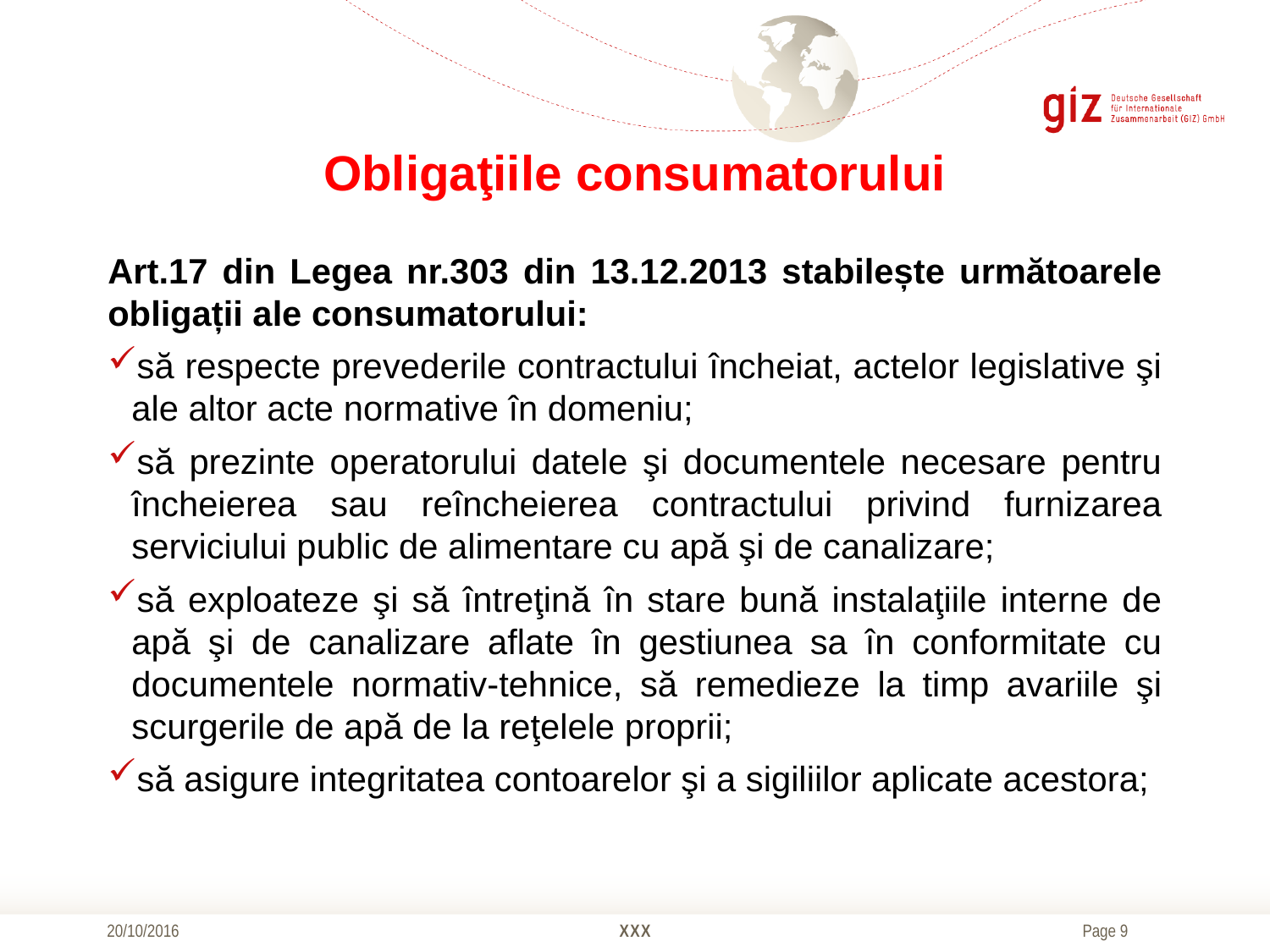

# Obligaţiile consumatorului
Art.17 din Legea nr.303 din 13.12.2013 stabilește următoarele obligații ale consumatorului:
să respecte prevederile contractului încheiat, actelor legislative şi ale altor acte normative în domeniu;
să prezinte operatorului datele şi documentele necesare pentru încheierea sau reîncheierea contractului privind furnizarea serviciului public de alimentare cu apă şi de canalizare;
să exploateze şi să întreţină în stare bună instalaţiile interne de apă şi de canalizare aflate în gestiunea sa în conformitate cu documentele normativ-tehnice, să remedieze la timp avariile şi scurgerile de apă de la reţelele proprii;
să asigure integritatea contoarelor şi a sigiliilor aplicate acestora;

20/10/2016
XXX